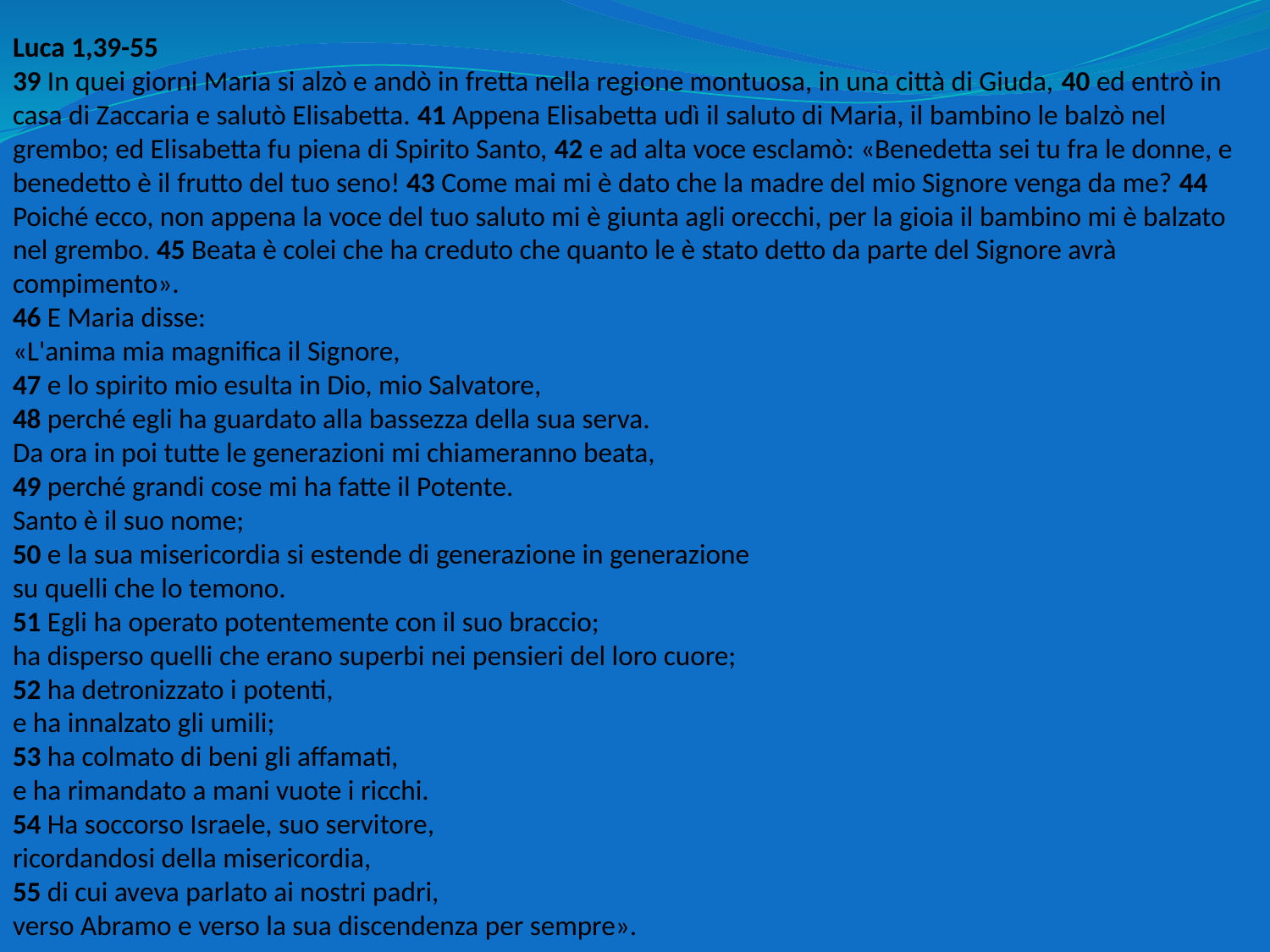

Luca 1,39-55
39 In quei giorni Maria si alzò e andò in fretta nella regione montuosa, in una città di Giuda, 40 ed entrò in casa di Zaccaria e salutò Elisabetta. 41 Appena Elisabetta udì il saluto di Maria, il bambino le balzò nel grembo; ed Elisabetta fu piena di Spirito Santo, 42 e ad alta voce esclamò: «Benedetta sei tu fra le donne, e benedetto è il frutto del tuo seno! 43 Come mai mi è dato che la madre del mio Signore venga da me? 44 Poiché ecco, non appena la voce del tuo saluto mi è giunta agli orecchi, per la gioia il bambino mi è balzato nel grembo. 45 Beata è colei che ha creduto che quanto le è stato detto da parte del Signore avrà compimento».
46 E Maria disse:
«L'anima mia magnifica il Signore,
47 e lo spirito mio esulta in Dio, mio Salvatore,
48 perché egli ha guardato alla bassezza della sua serva.
Da ora in poi tutte le generazioni mi chiameranno beata,
49 perché grandi cose mi ha fatte il Potente.
Santo è il suo nome;
50 e la sua misericordia si estende di generazione in generazione
su quelli che lo temono.
51 Egli ha operato potentemente con il suo braccio;
ha disperso quelli che erano superbi nei pensieri del loro cuore;
52 ha detronizzato i potenti,
e ha innalzato gli umili;
53 ha colmato di beni gli affamati,
e ha rimandato a mani vuote i ricchi.
54 Ha soccorso Israele, suo servitore,
ricordandosi della misericordia,
55 di cui aveva parlato ai nostri padri,
verso Abramo e verso la sua discendenza per sempre».